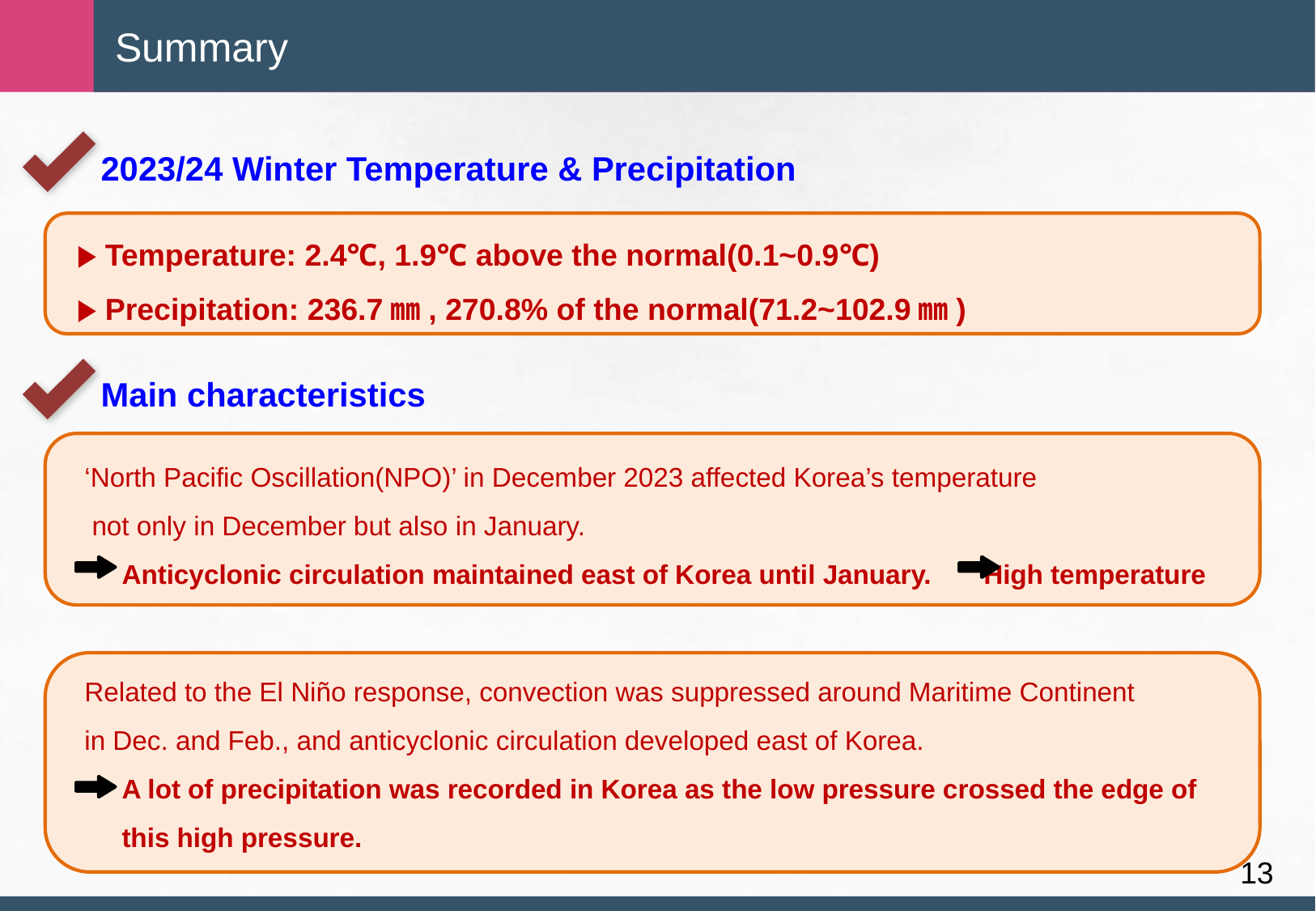

# Summary

2023/24 Winter Temperature & Precipitation
▶ Temperature: 2.4℃, 1.9℃ above the normal(0.1~0.9℃)
▶ Precipitation: 236.7㎜, 270.8% of the normal(71.2~102.9㎜)

Main characteristics

‘North Pacific Oscillation(NPO)’ in December 2023 affected Korea’s temperature
 not only in December but also in January.
     Anticyclonic circulation maintained east of Korea until January.       High temperature

Related to the El Niño response, convection was suppressed around Maritime Continent
in Dec. and Feb., and anticyclonic circulation developed east of Korea.
     A lot of precipitation was recorded in Korea as the low pressure crossed the edge of
     this high pressure.

13